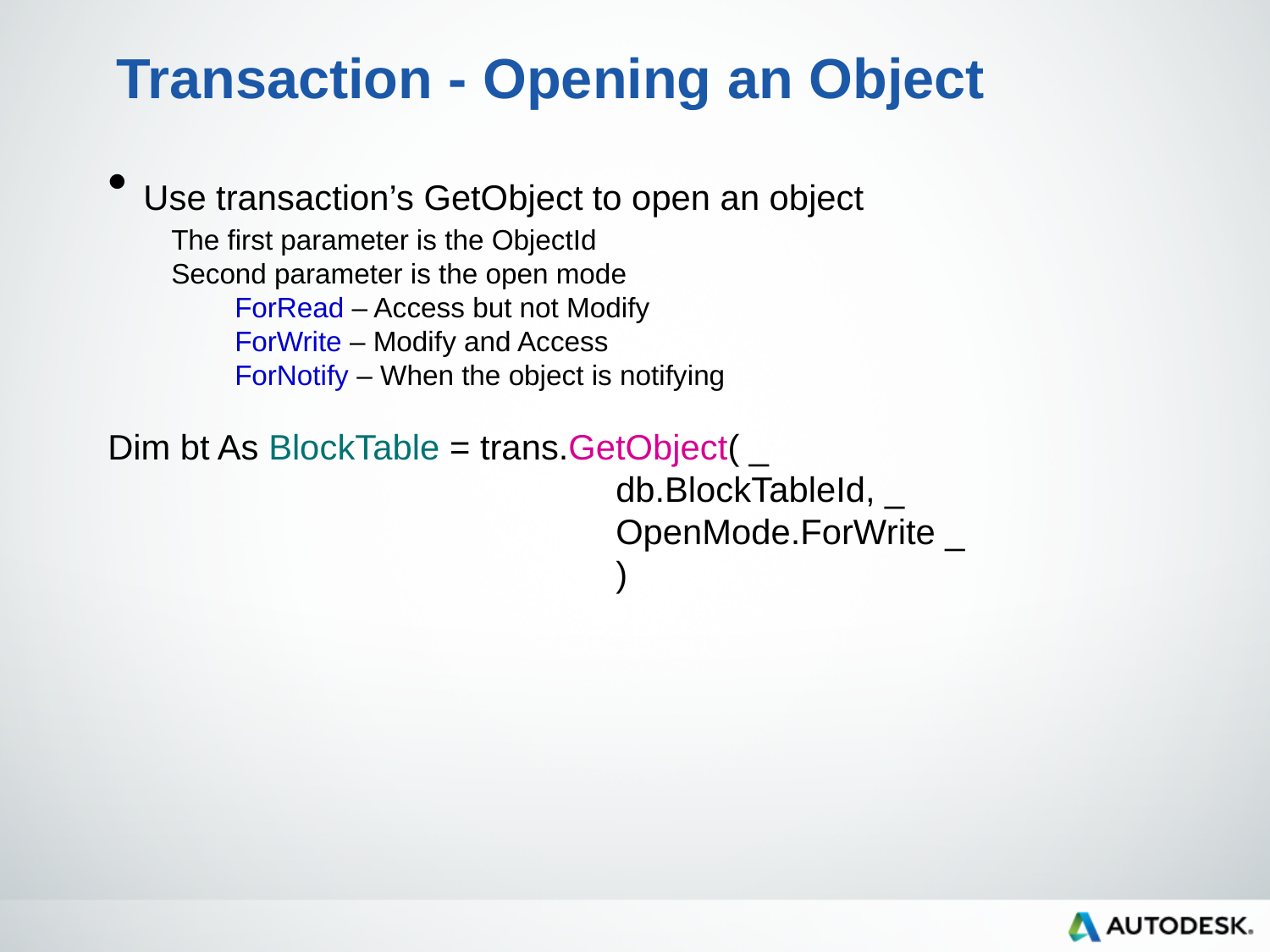

Transaction - Opening an Object
 Use transaction’s GetObject to open an object
The first parameter is the ObjectId
Second parameter is the open mode
ForRead – Access but not Modify
ForWrite – Modify and Access
ForNotify – When the object is notifying

Dim bt As BlockTable = trans.GetObject( _
				db.BlockTableId, _
				OpenMode.ForWrite _
				)